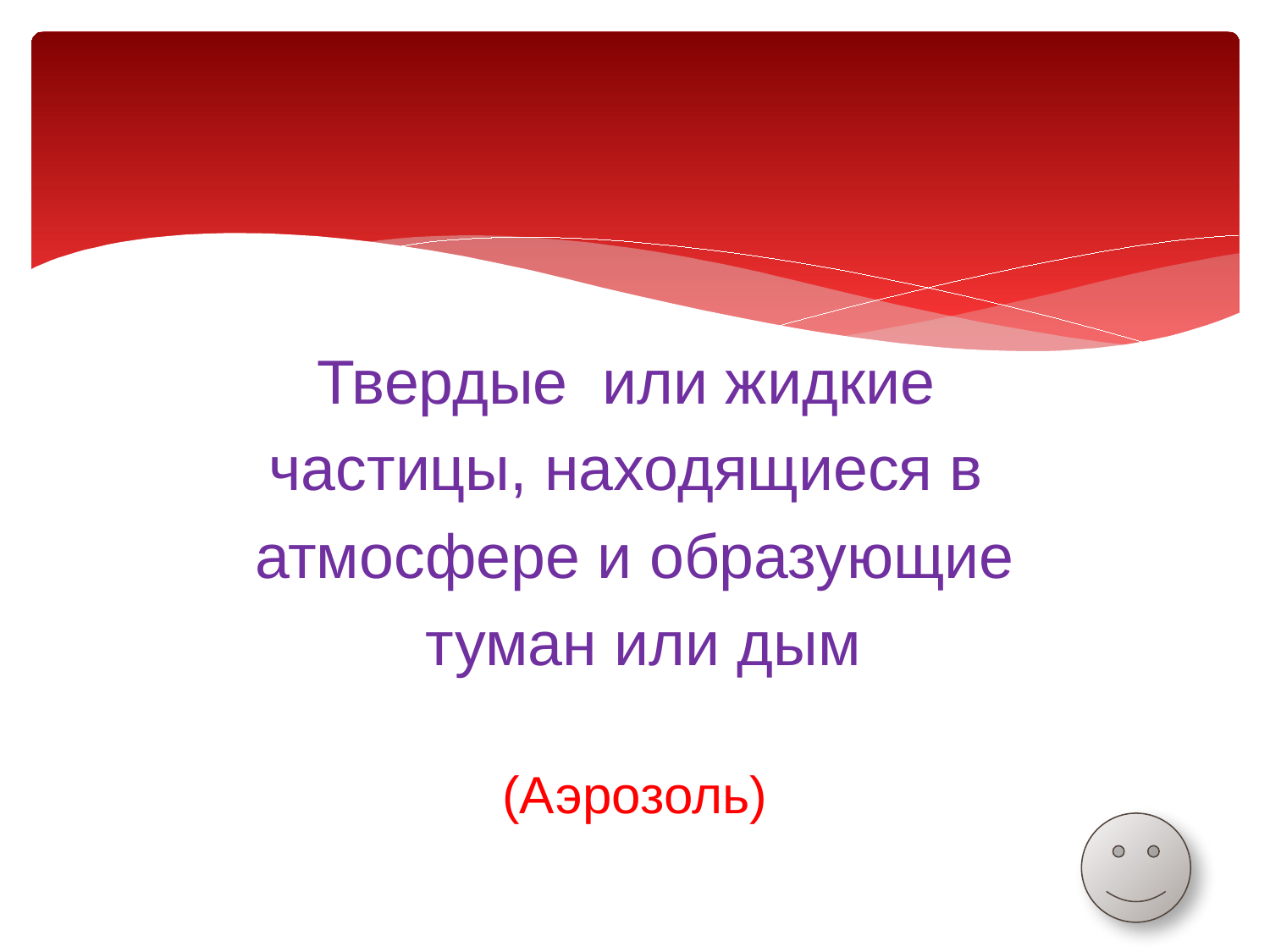

#

Твердые  или жидкие
частицы, находящиеся в
атмосфере и образующие
 туман или дым

(Аэрозоль)